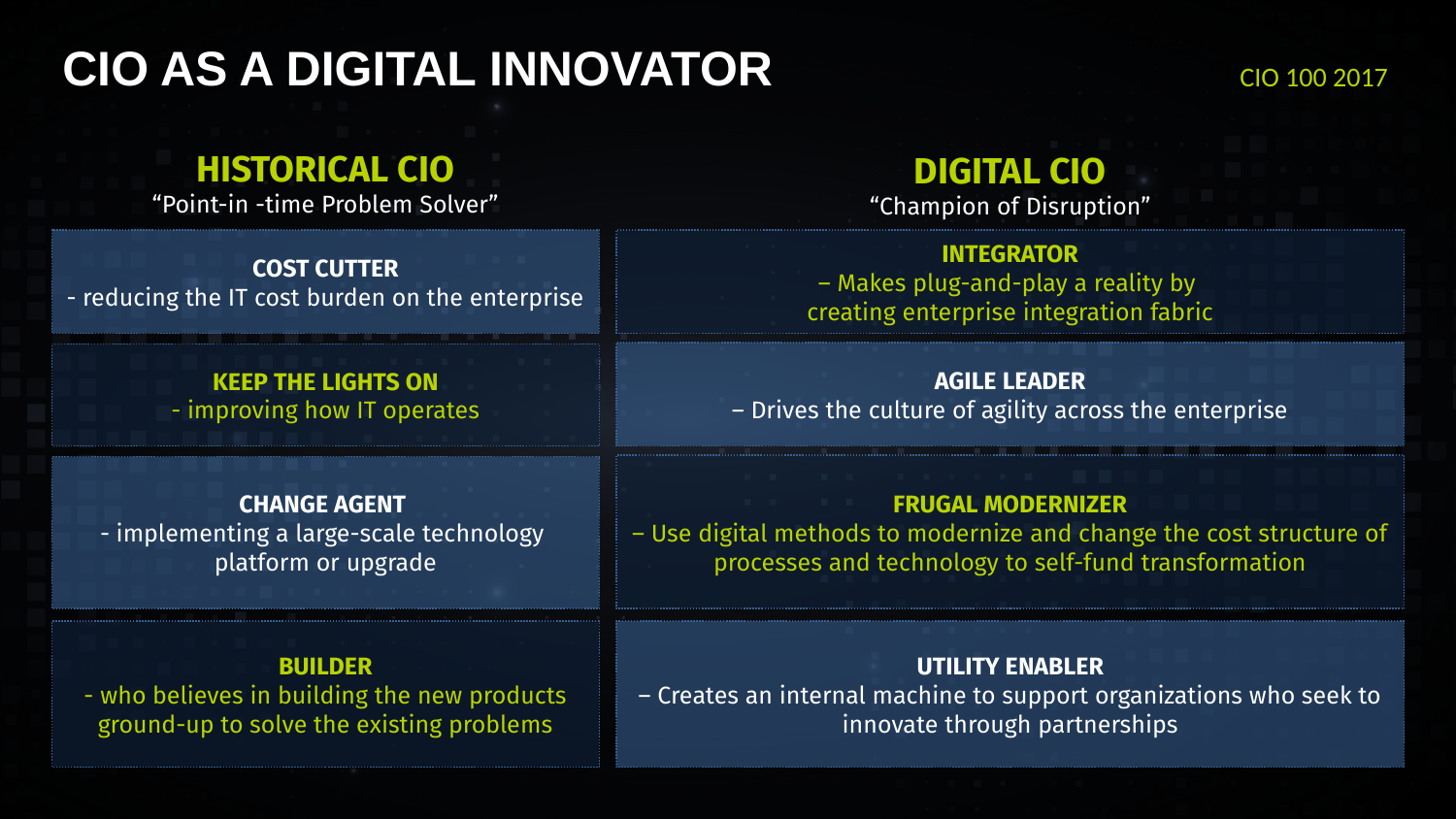

# CIO as a Digital Innovator
CIO 100 2017
HISTORICAL CIO
“Point-in -time Problem Solver”
DIGITAL CIO
“Champion of Disruption”
COST CUTTER
- reducing the IT cost burden on the enterprise
INTEGRATOR
– Makes plug-and-play a reality by
creating enterprise integration fabric
AGILE LEADER
– Drives the culture of agility across the enterprise
KEEP THE LIGHTS ON
- improving how IT operates
FRUGAL MODERNIZER
– Use digital methods to modernize and change the cost structure of processes and technology to self-fund transformation
CHANGE AGENT
- implementing a large-scale technology
platform or upgrade
BUILDER
- who believes in building the new products ground-up to solve the existing problems
UTILITY ENABLER
– Creates an internal machine to support organizations who seek to innovate through partnerships